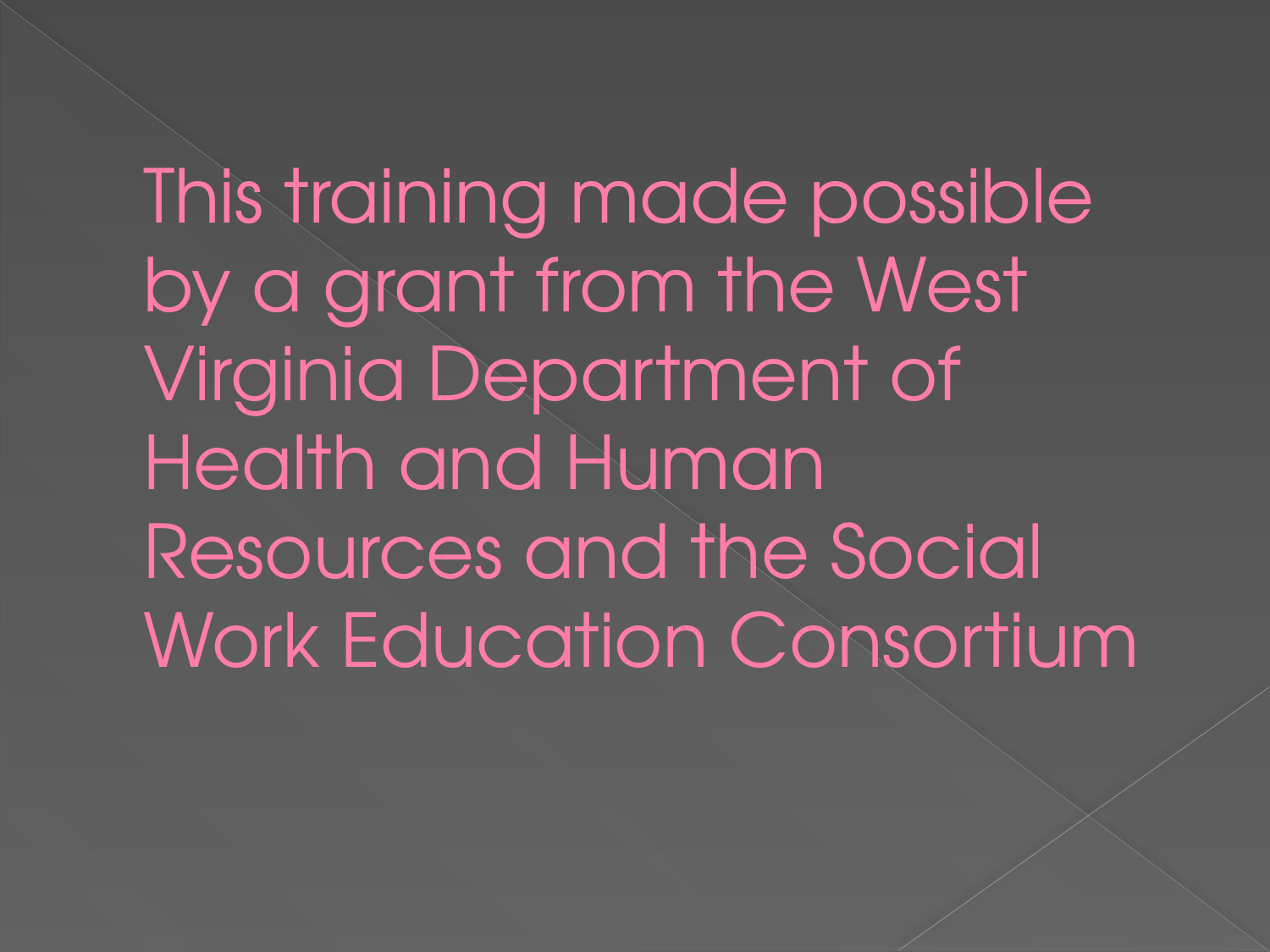

# This training made possible by a grant from the West Virginia Department of Health and Human Resources and the Social Work Education Consortium